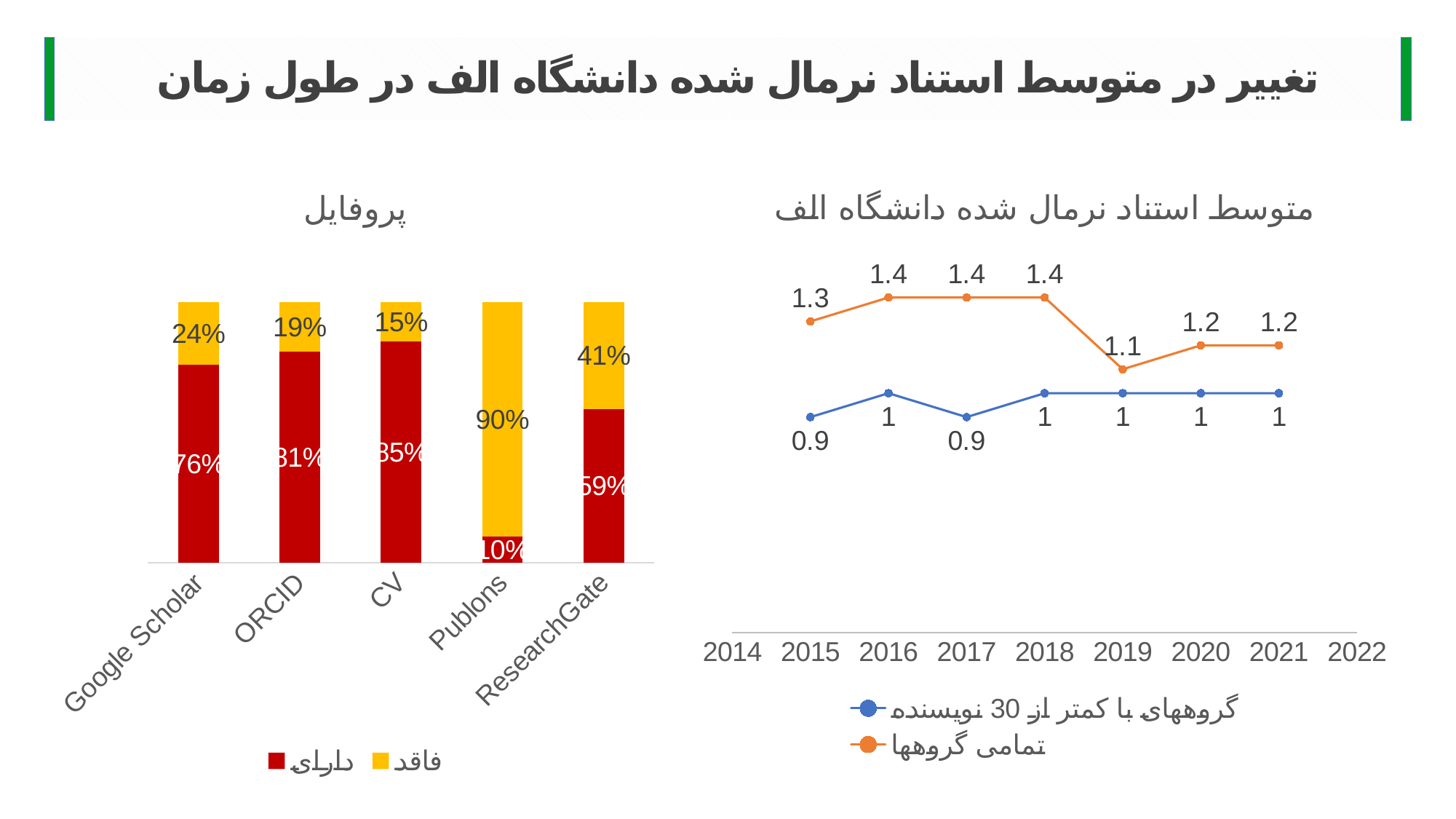

تغییر در متوسط استناد نرمال شده دانشگاه الف در طول زمان

### Chart: پروفایل

| Category | دارای | فاقد |
|---|---|---|
| Google Scholar | 0.7612903225806451 | 0.2387096774193549 |
| ORCID | 0.81 | 0.19 |
| CV | 0.85 | 0.15 |
| Publons | 0.1 | 0.9 |
| ResearchGate | 0.59 | 0.41 |

### Chart: متوسط استناد نرمال شده دانشگاه الف

| Category | گروههای با کمتر از 30 نویسنده | تمامی گروهها |
|---|---|---|